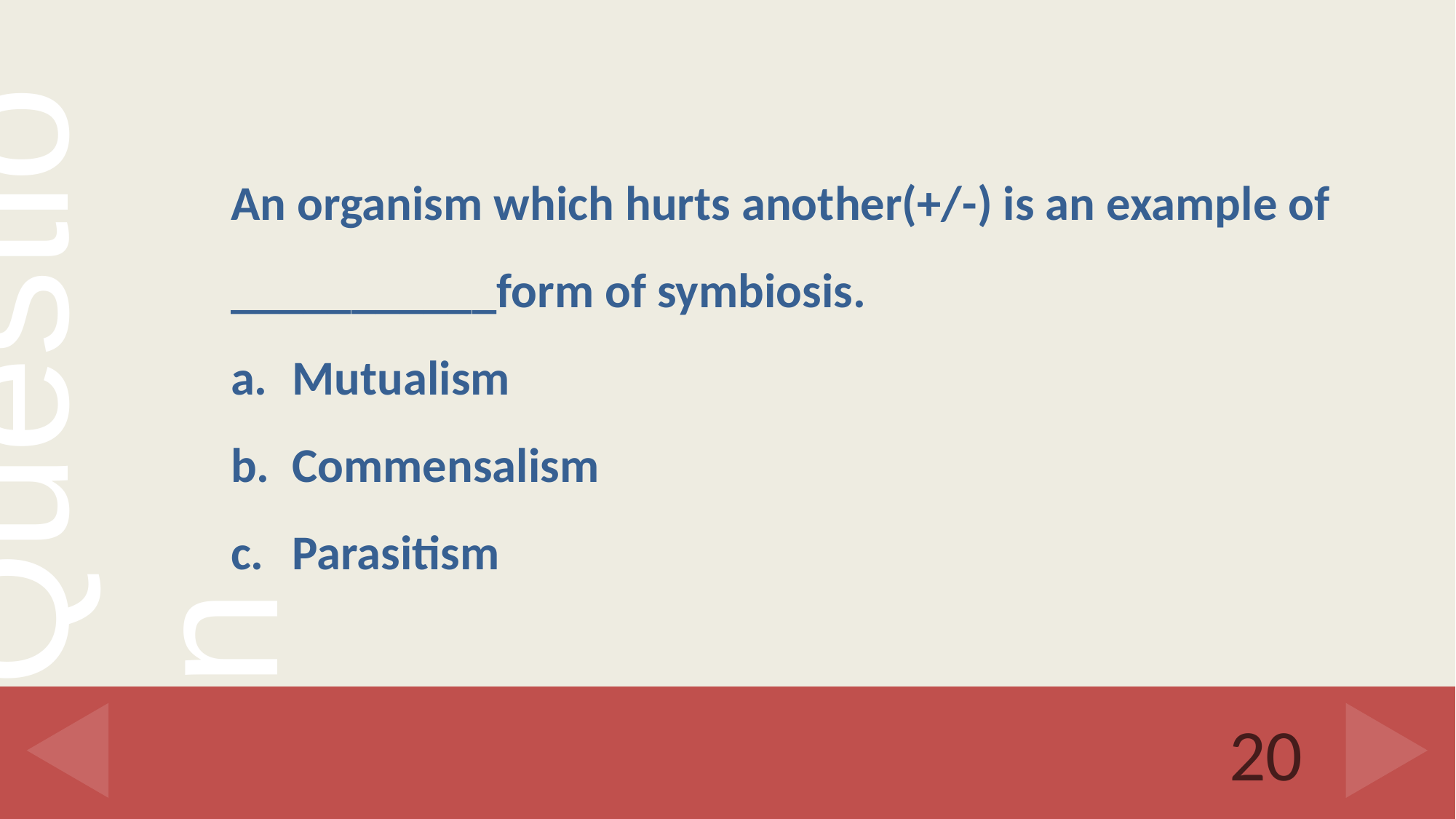

An organism which hurts another(+/-) is an example of ___________form of symbiosis.
Mutualism
Commensalism
Parasitism
#
20